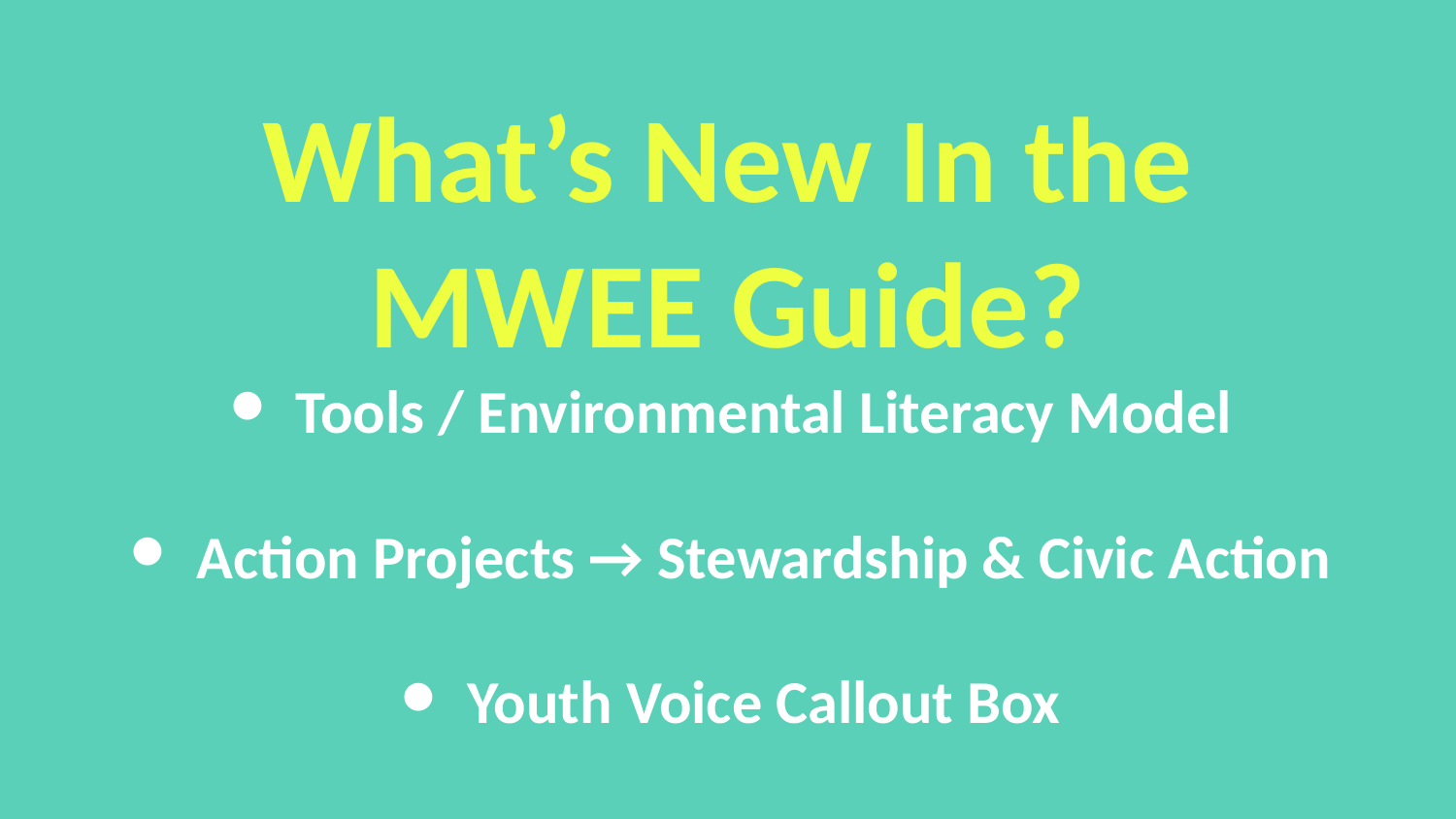

# What’s New In the MWEE Guide?
Tools / Environmental Literacy Model
Action Projects → Stewardship & Civic Action
Youth Voice Callout Box